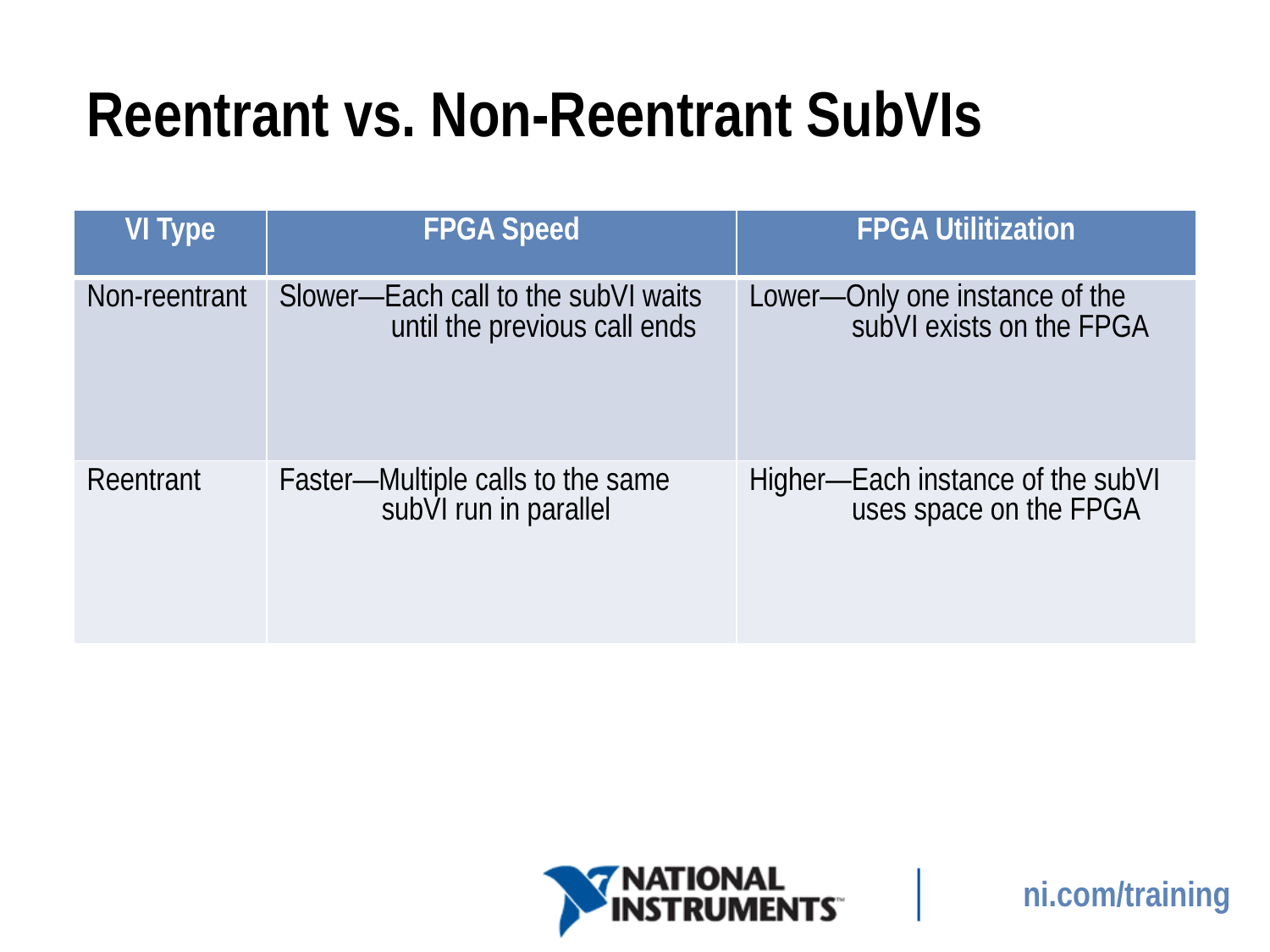

# Reentrant vs. Non-Reentrant SubVIs
| VI Type | FPGA Speed | FPGA Utilitization |
| --- | --- | --- |
| Non-reentrant | Slower—Each call to the subVI waits until the previous call ends | Lower—Only one instance of the subVI exists on the FPGA |
| Reentrant | Faster—Multiple calls to the same subVI run in parallel | Higher—Each instance of the subVI uses space on the FPGA |